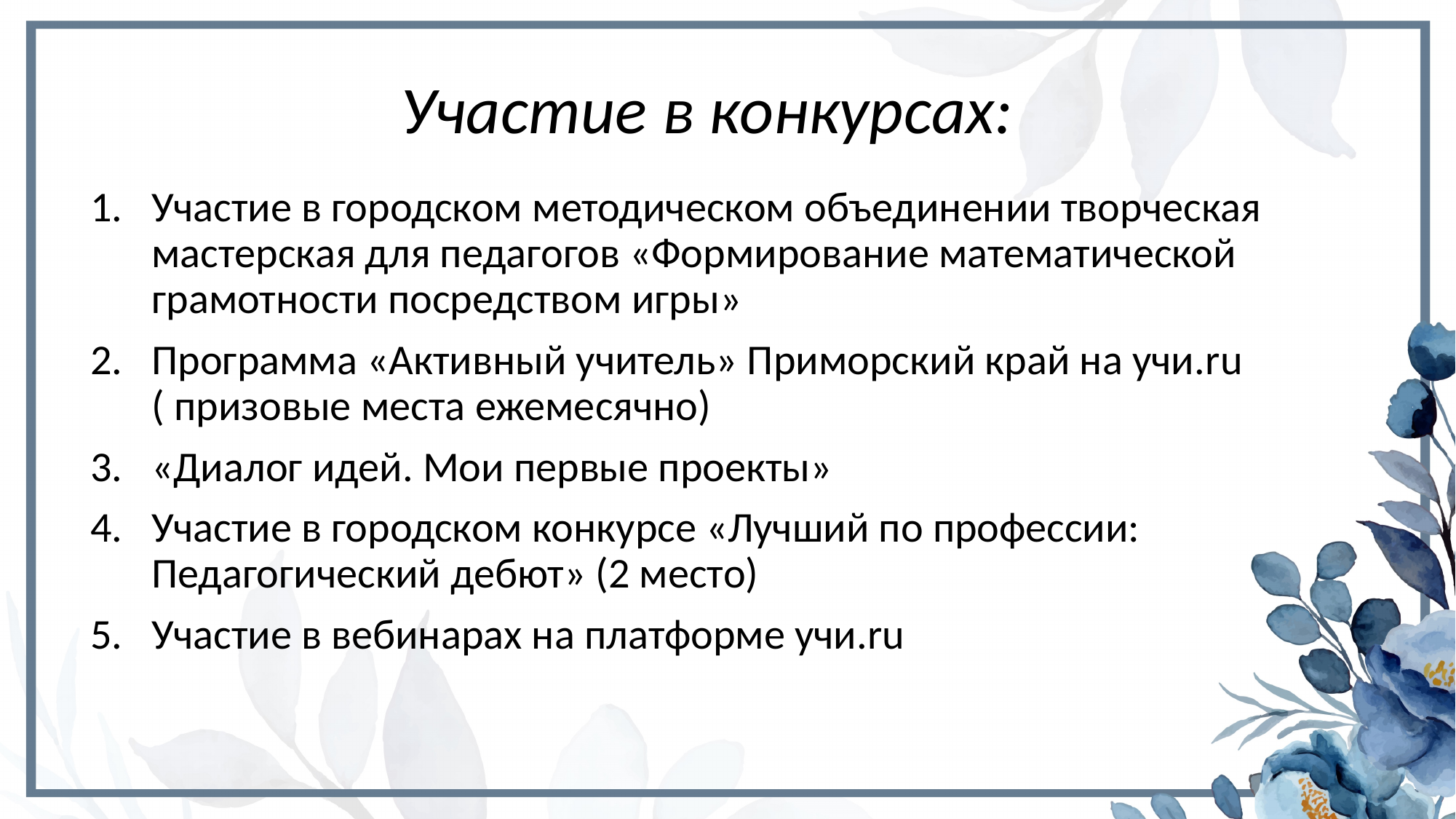

# Участие в конкурсах:
Участие в городском методическом объединении творческая мастерская для педагогов «Формирование математической грамотности посредством игры»
Программа «Активный учитель» Приморский край на учи.ru ( призовые места ежемесячно)
«Диалог идей. Мои первые проекты»
Участие в городском конкурсе «Лучший по профессии: Педагогический дебют» (2 место)
Участие в вебинарах на платформе учи.ru